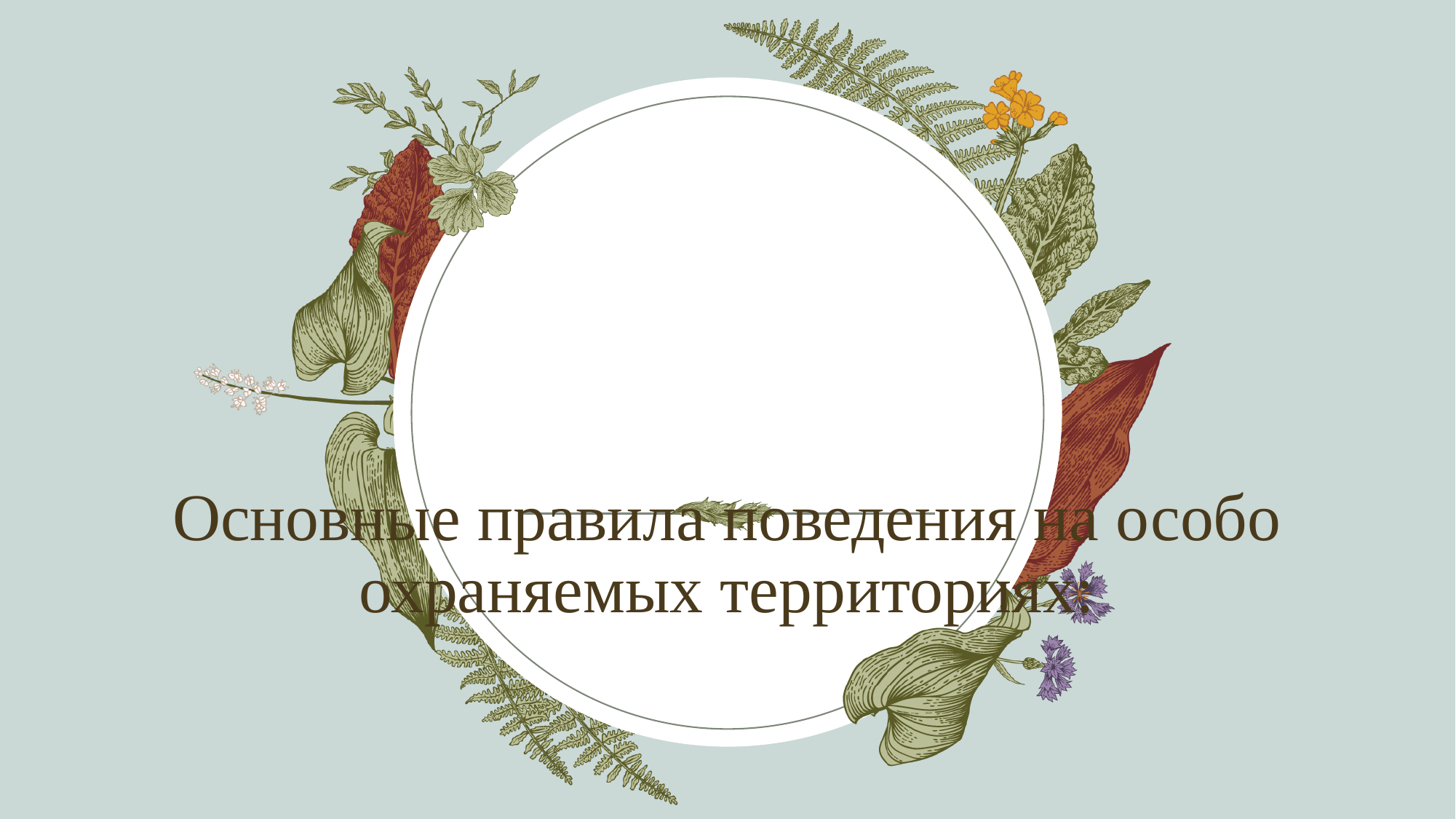

# Основные правила поведения на особо охраняемых территориях: